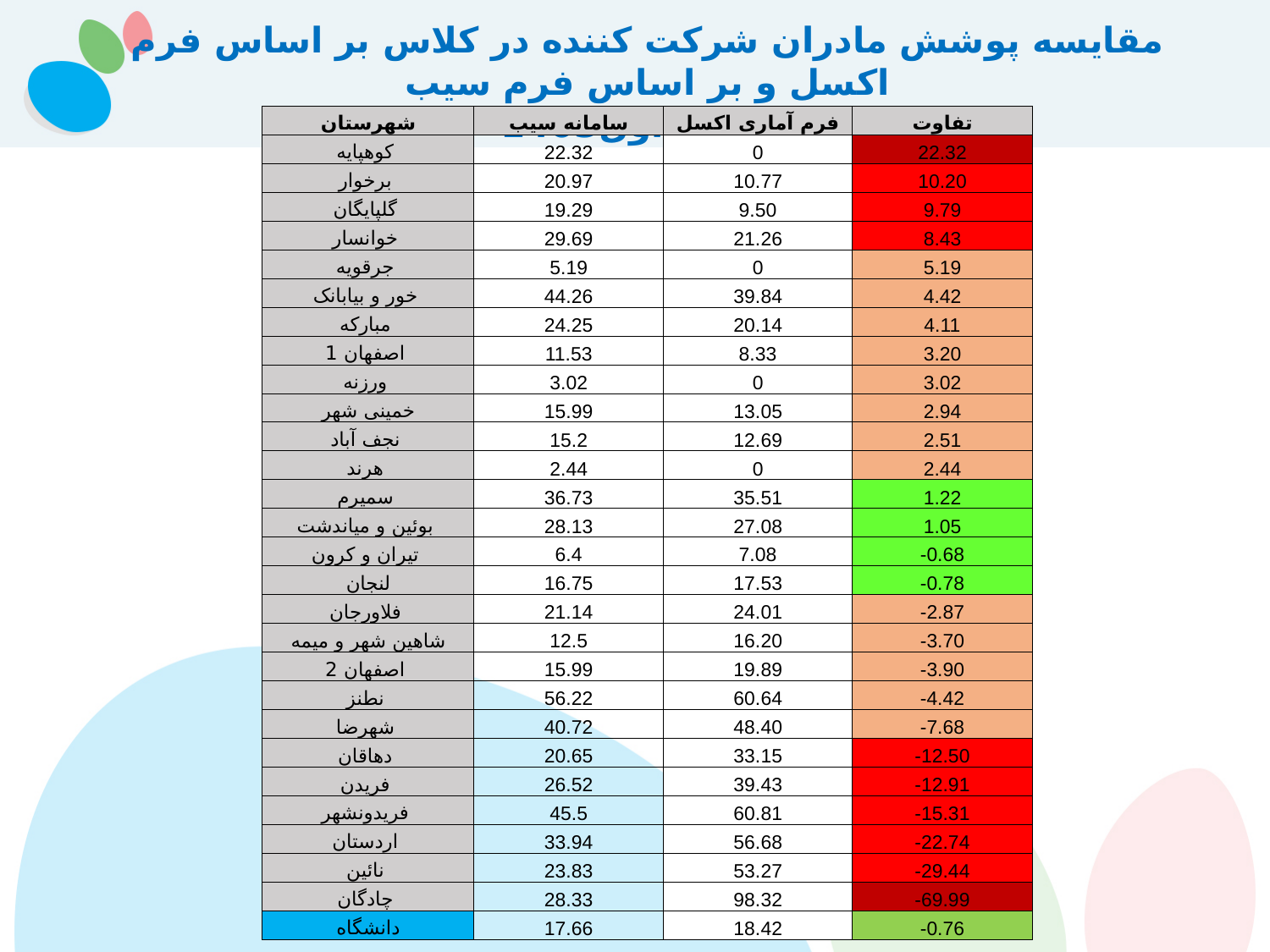

# مقایسه پوشش مادران شرکت کننده در کلاس بر اساس فرم اکسل و بر اساس فرم سیب 6ماهه اول1403
| شهرستان | سامانه سیب | فرم آماری اکسل | تفاوت |
| --- | --- | --- | --- |
| کوهپایه | 22.32 | 0 | 22.32 |
| برخوار | 20.97 | 10.77 | 10.20 |
| گلپایگان | 19.29 | 9.50 | 9.79 |
| خوانسار | 29.69 | 21.26 | 8.43 |
| جرقویه | 5.19 | 0 | 5.19 |
| خور و بیابانک | 44.26 | 39.84 | 4.42 |
| مبارکه | 24.25 | 20.14 | 4.11 |
| اصفهان 1 | 11.53 | 8.33 | 3.20 |
| ورزنه | 3.02 | 0 | 3.02 |
| خمینی شهر | 15.99 | 13.05 | 2.94 |
| نجف آباد | 15.2 | 12.69 | 2.51 |
| هرند | 2.44 | 0 | 2.44 |
| سمیرم | 36.73 | 35.51 | 1.22 |
| بوئین و میاندشت | 28.13 | 27.08 | 1.05 |
| تیران و کرون | 6.4 | 7.08 | -0.68 |
| لنجان | 16.75 | 17.53 | -0.78 |
| فلاورجان | 21.14 | 24.01 | -2.87 |
| شاهین شهر و میمه | 12.5 | 16.20 | -3.70 |
| اصفهان 2 | 15.99 | 19.89 | -3.90 |
| نطنز | 56.22 | 60.64 | -4.42 |
| شهرضا | 40.72 | 48.40 | -7.68 |
| دهاقان | 20.65 | 33.15 | -12.50 |
| فریدن | 26.52 | 39.43 | -12.91 |
| فریدونشهر | 45.5 | 60.81 | -15.31 |
| اردستان | 33.94 | 56.68 | -22.74 |
| نائین | 23.83 | 53.27 | -29.44 |
| چادگان | 28.33 | 98.32 | -69.99 |
| دانشگاه | 17.66 | 18.42 | -0.76 |